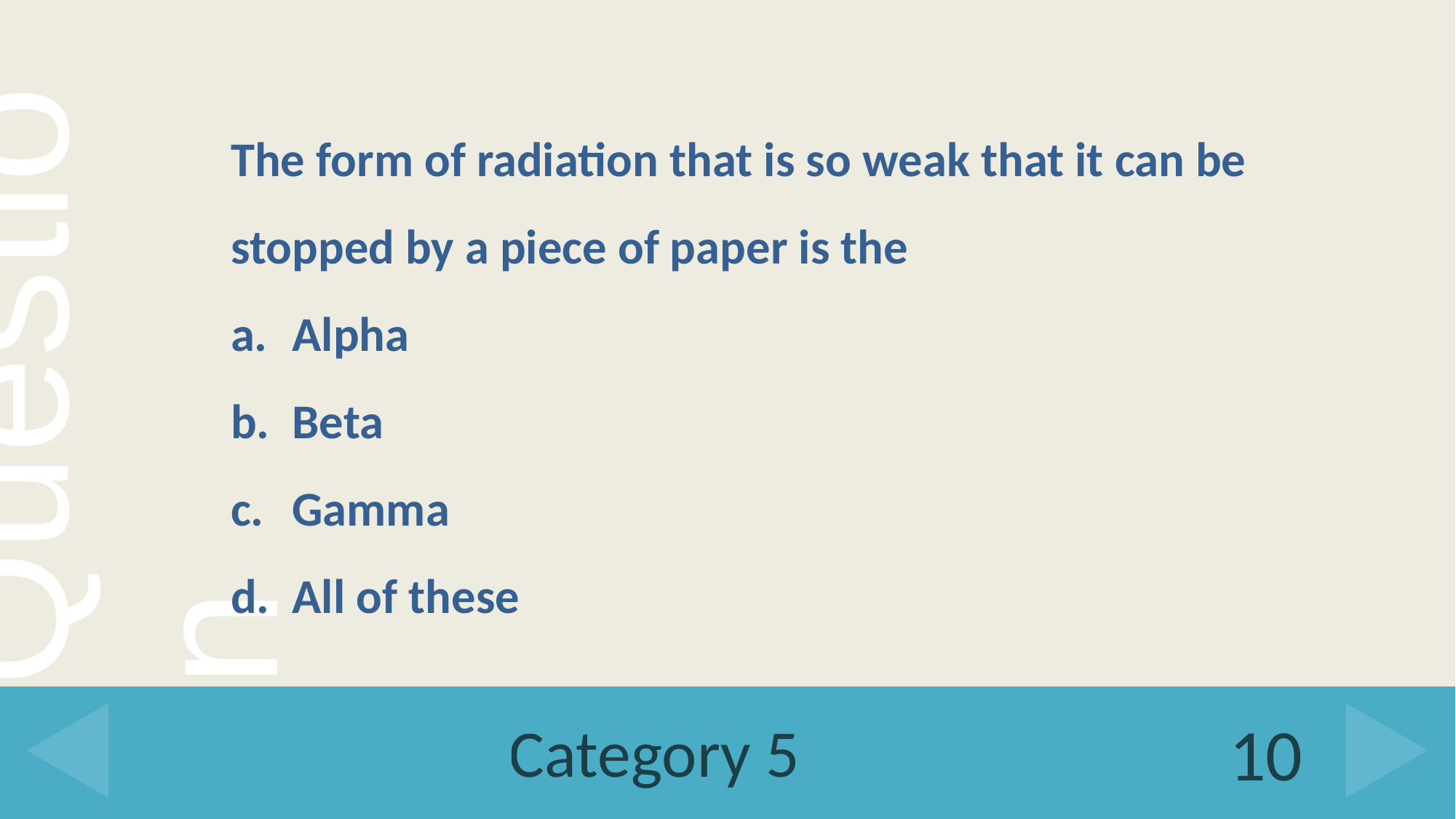

The form of radiation that is so weak that it can be stopped by a piece of paper is the
Alpha
Beta
Gamma
All of these
# Category 5
10